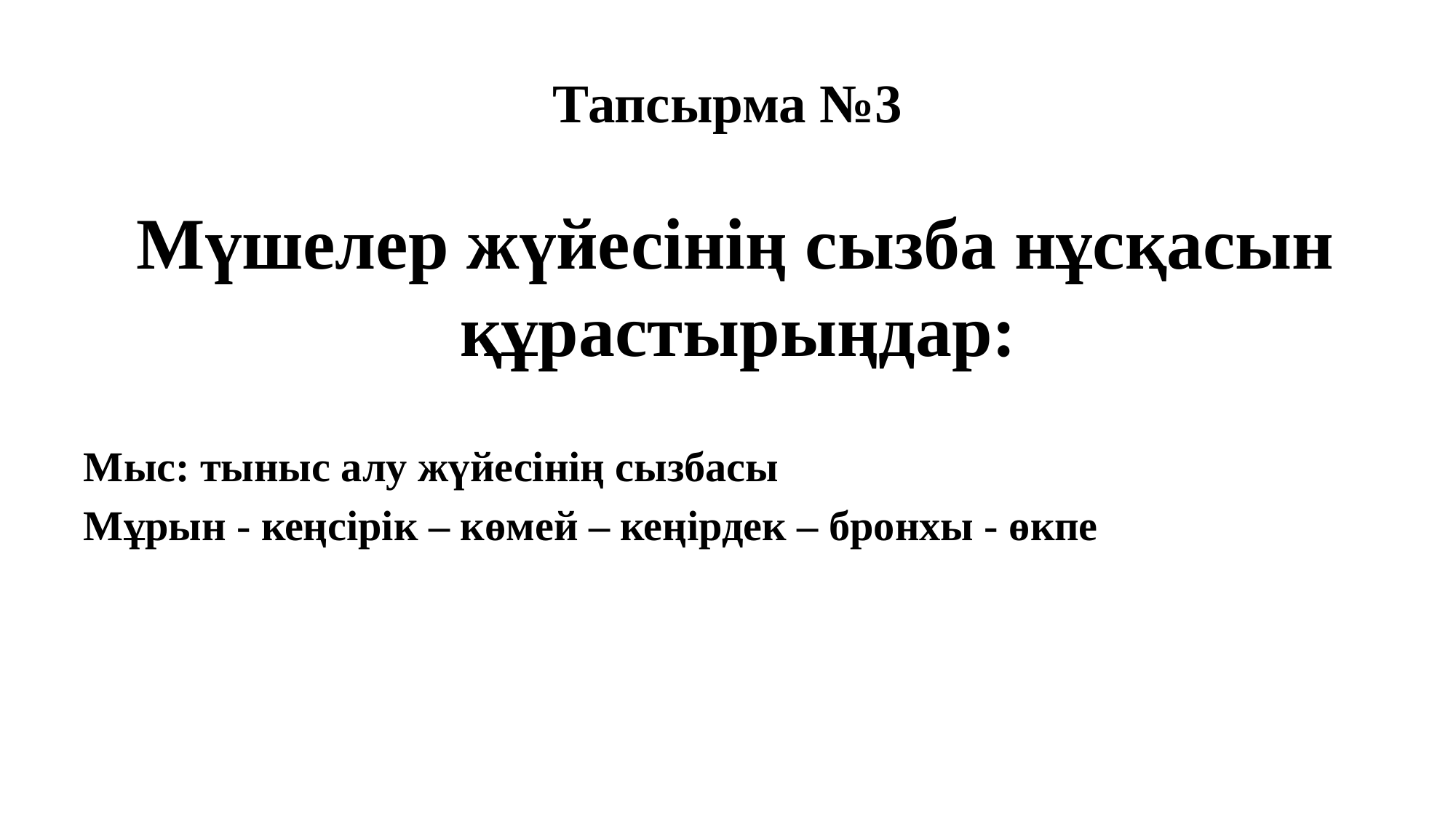

# Тапсырма №3
 Мүшелер жүйесінің сызба нұсқасын құрастырыңдар:

Мыс: тыныс алу жүйесінің сызбасы
Мұрын - кеңсірік – көмей – кеңірдек – бронхы - өкпе